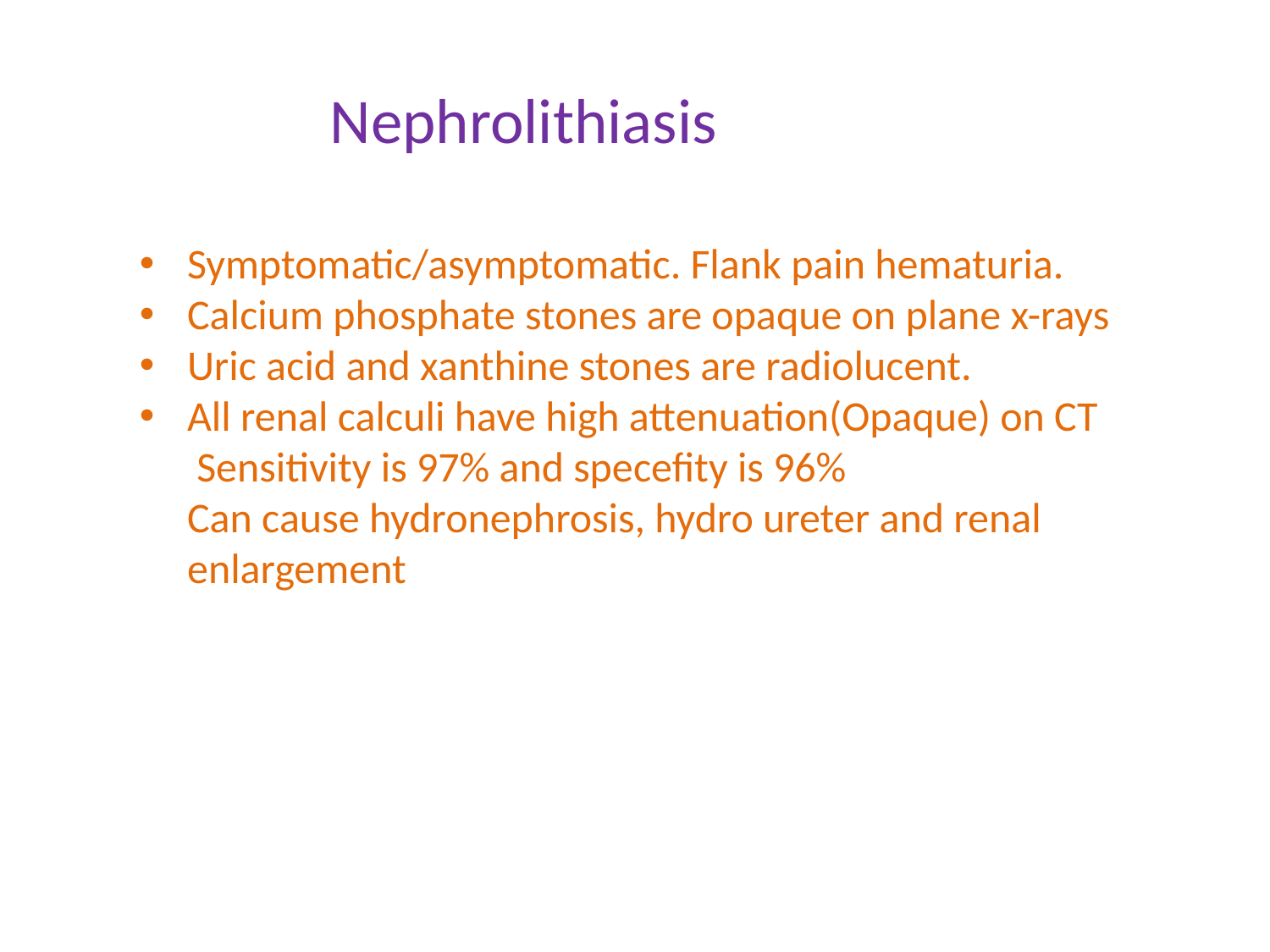

Nephrolithiasis

Symptomatic/asymptomatic. Flank pain hematuria.
Calcium phosphate stones are opaque on plane x-rays
Uric acid and xanthine stones are radiolucent.
All renal calculi have high attenuation(Opaque) on CT
      Sensitivity is 97% and specefity is 96%
     Can cause hydronephrosis, hydro ureter and renal
     enlargement